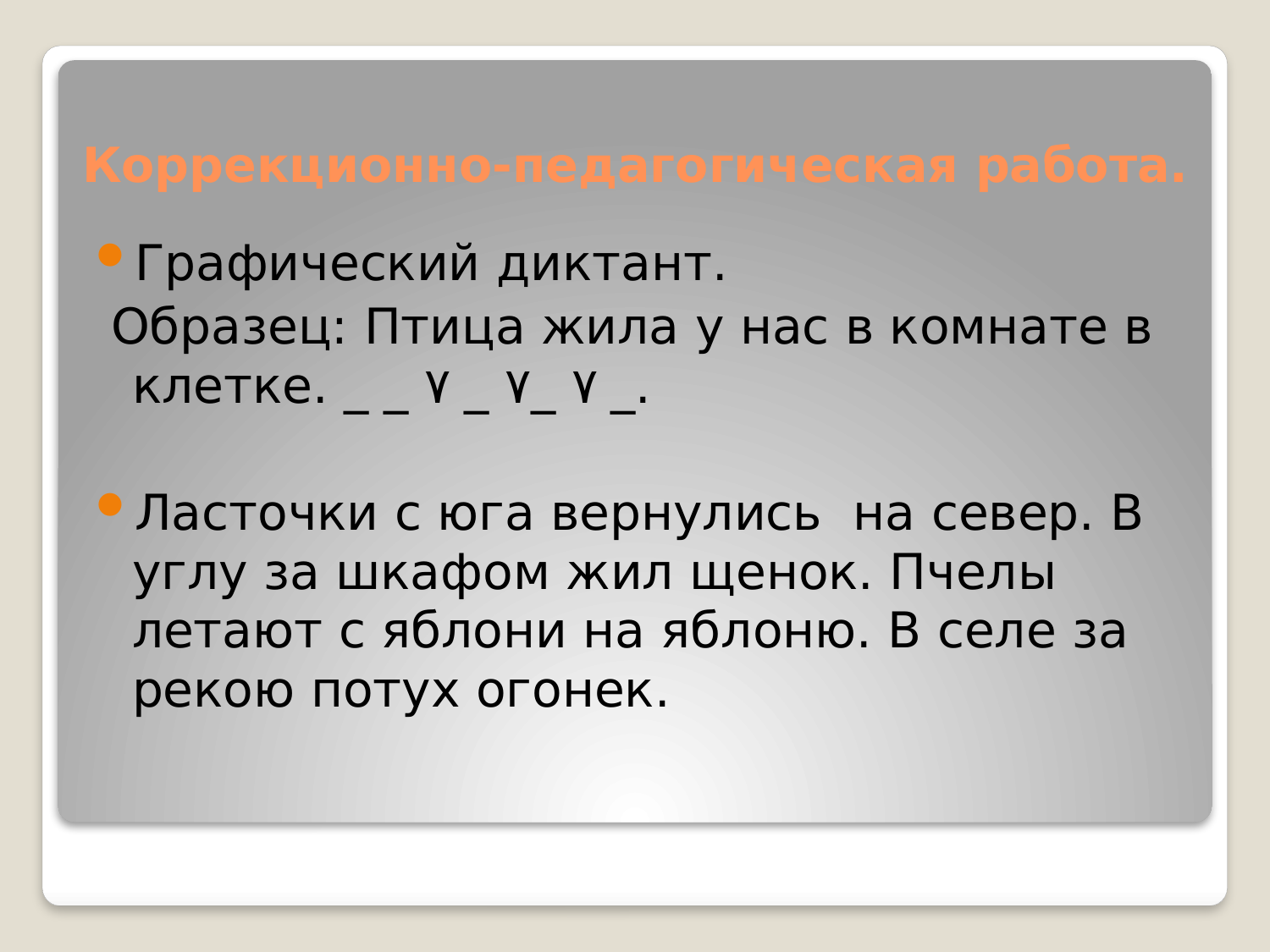

# Коррекционно-педагогическая работа.
Графический диктант.
 Образец: Птица жила у нас в комнате в клетке. _ _ ۷ _ ۷_ ۷ _.

Ласточки с юга вернулись  на север. В углу за шкафом жил щенок. Пчелы летают с яблони на яблоню. В селе за рекою потух огонек.